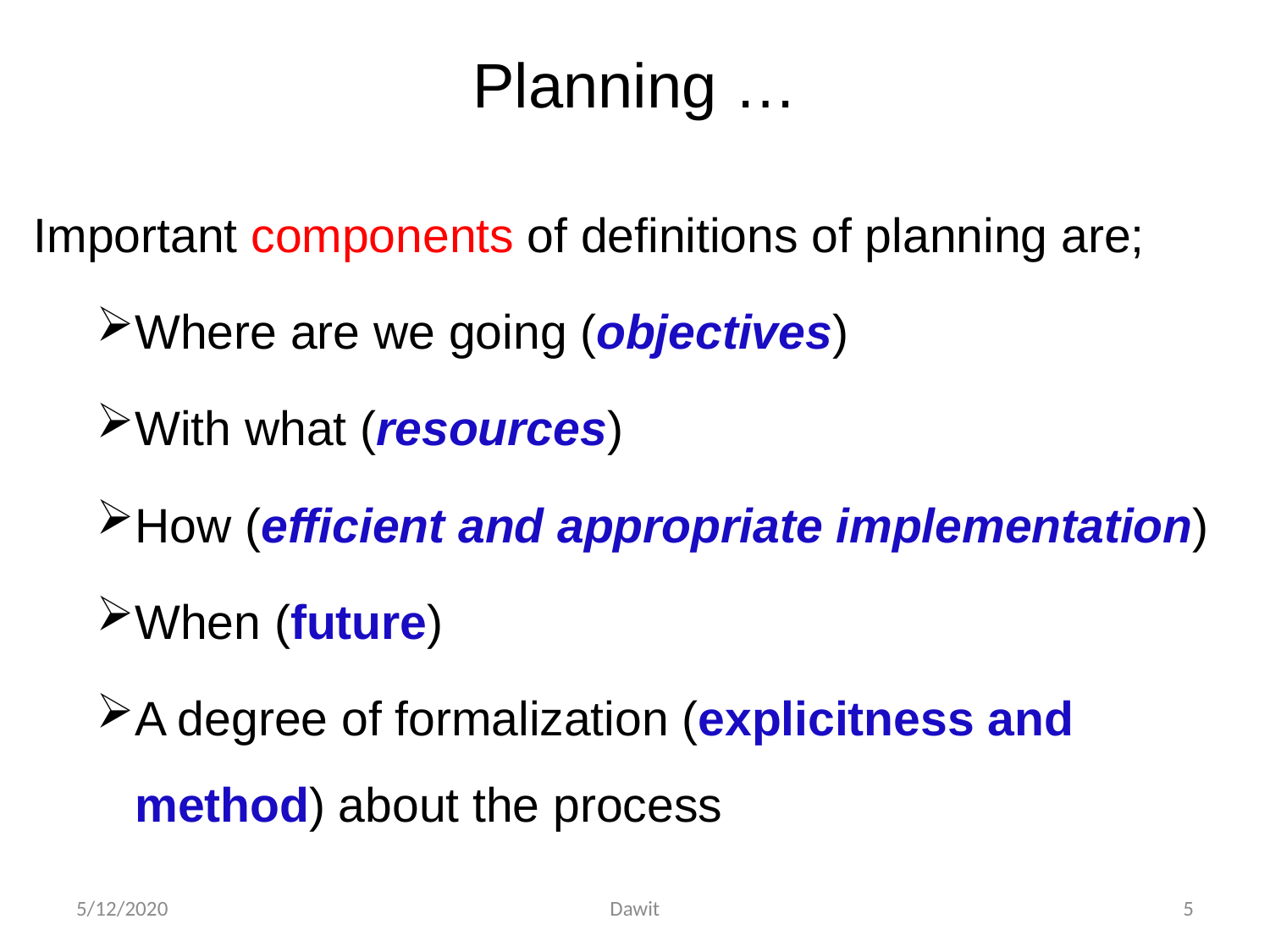

# Planning …
Important components of definitions of planning are;
Where are we going (objectives)
With what (resources)
How (efficient and appropriate implementation)
When (future)
A degree of formalization (explicitness and method) about the process

5/12/2020
Dawit
5